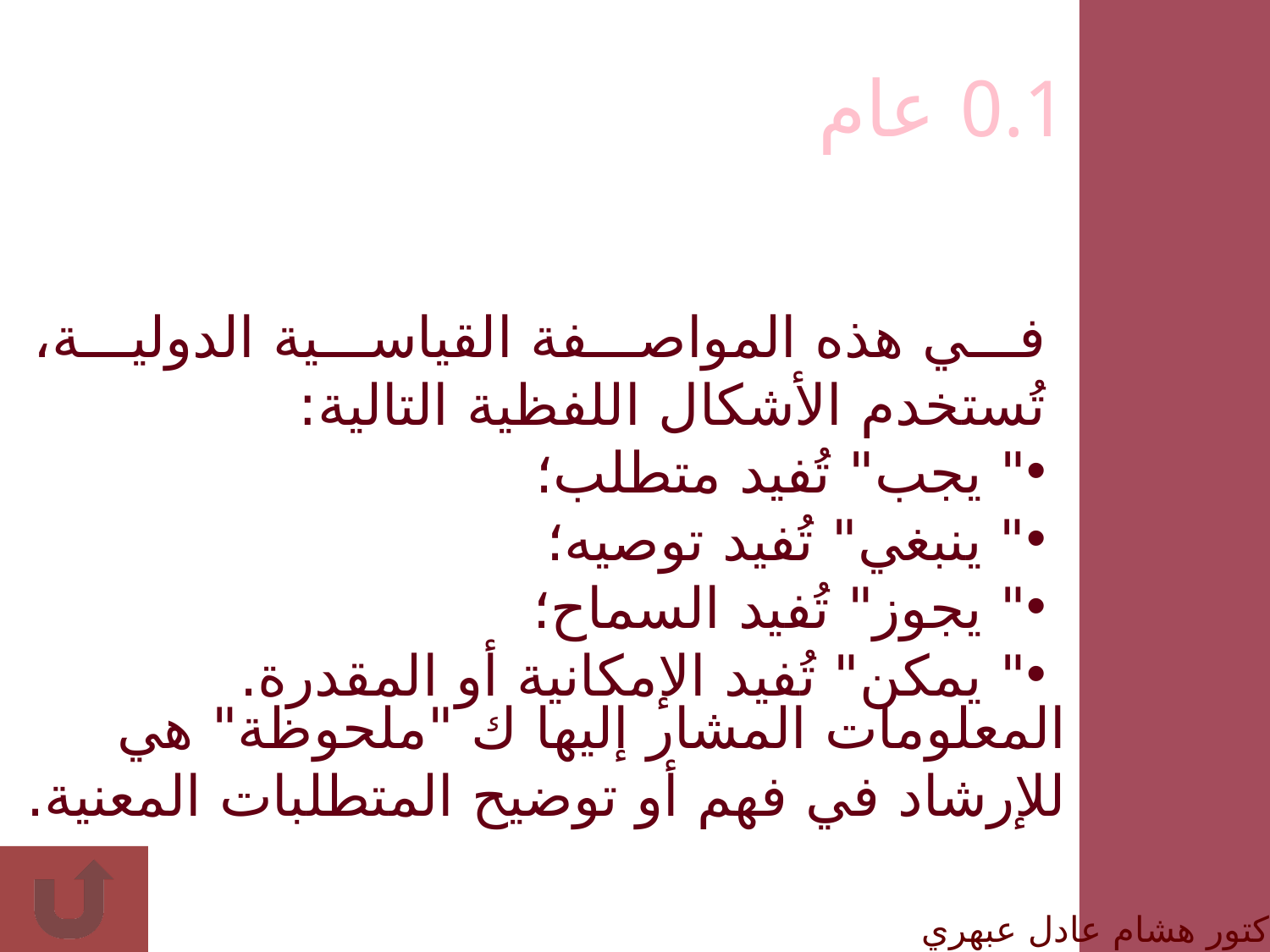

0.1 عام
في هذه المواصفة القياسية الدولية، تُستخدم الأشكال اللفظية التالية:
" يجب" تُفيد متطلب؛
" ينبغي" تُفيد توصيه؛
" يجوز" تُفيد السماح؛
" يمكن" تُفيد الإمكانية أو المقدرة.
المعلومات المشار إليها ك "ملحوظة" هي للإرشاد في فهم أو توضيح المتطلبات المعنية.

الدكتور هشام عادل عبهري